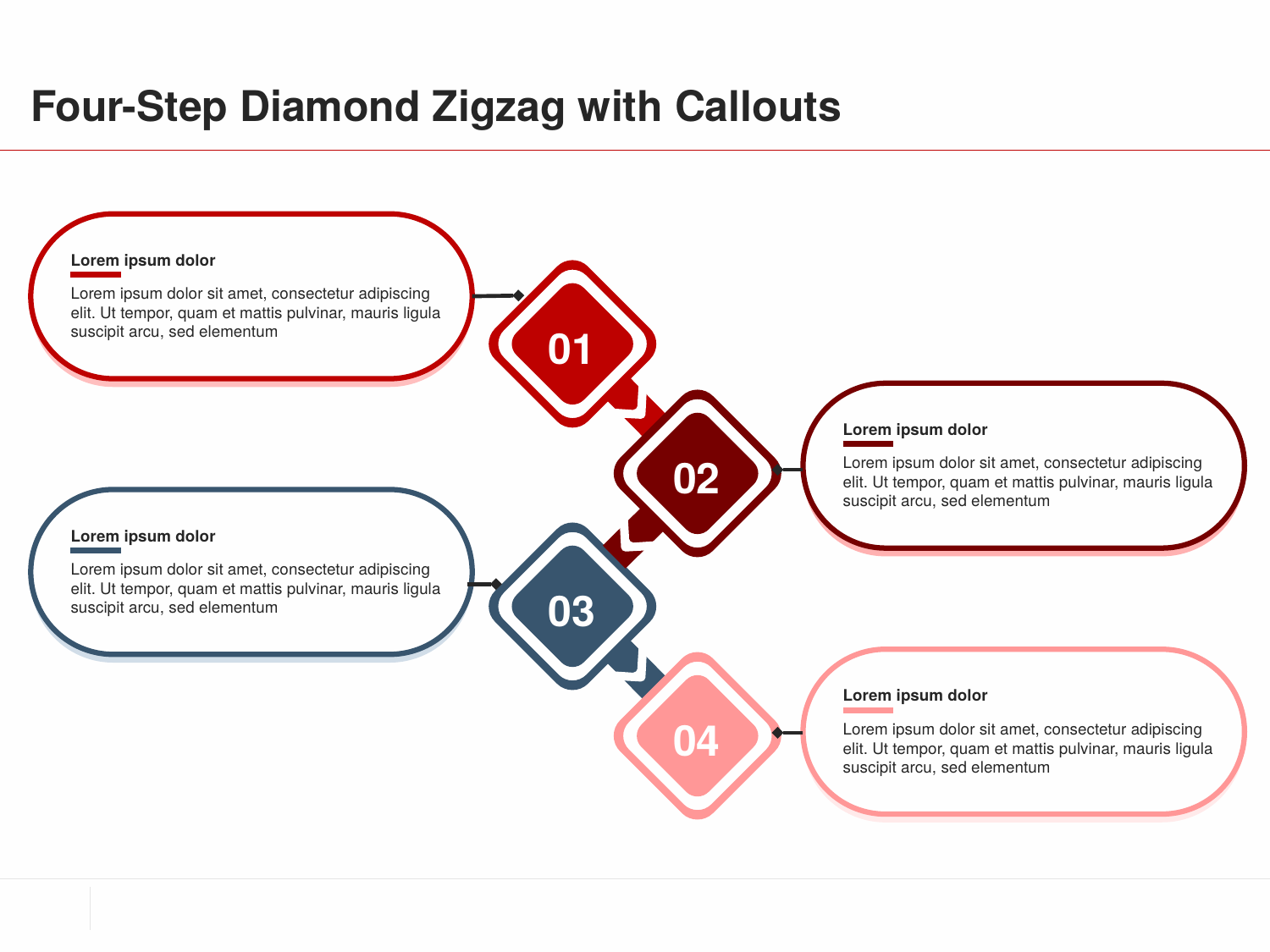

# Four-Step Diamond Zigzag with Callouts

Lorem ipsum dolor
Lorem ipsum dolor sit amet, consectetur adipiscing elit. Ut tempor, quam et mattis pulvinar, mauris ligula suscipit arcu, sed elementum

01

02

03

04

Lorem ipsum dolor
Lorem ipsum dolor sit amet, consectetur adipiscing elit. Ut tempor, quam et mattis pulvinar, mauris ligula suscipit arcu, sed elementum

Lorem ipsum dolor
Lorem ipsum dolor sit amet, consectetur adipiscing elit. Ut tempor, quam et mattis pulvinar, mauris ligula suscipit arcu, sed elementum

Lorem ipsum dolor
Lorem ipsum dolor sit amet, consectetur adipiscing elit. Ut tempor, quam et mattis pulvinar, mauris ligula suscipit arcu, sed elementum